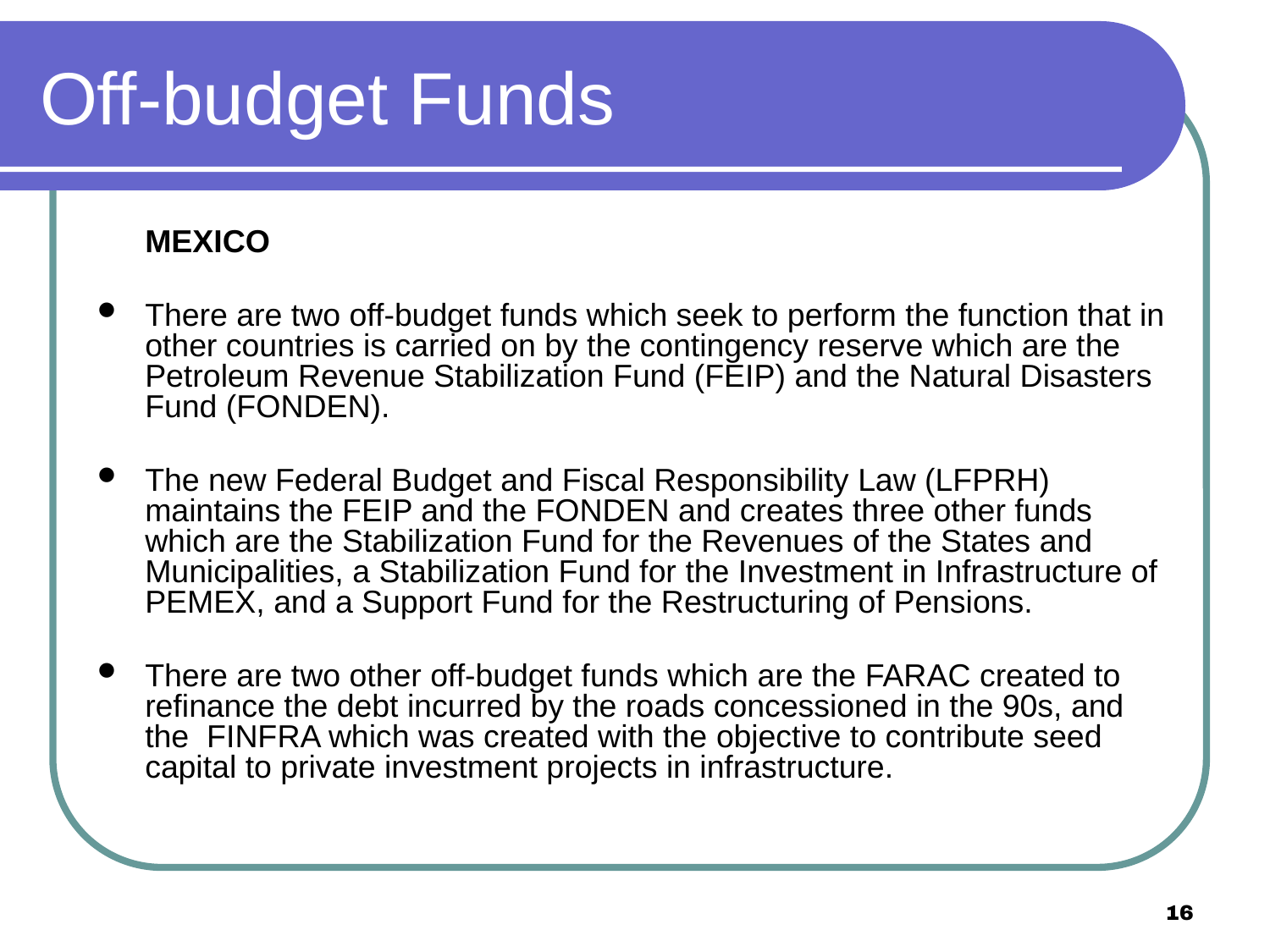

# Off-budget Funds
	MEXICO

There are two off-budget funds which seek to perform the function that in other countries is carried on by the contingency reserve which are the Petroleum Revenue Stabilization Fund (FEIP) and the Natural Disasters Fund (FONDEN).

The new Federal Budget and Fiscal Responsibility Law (LFPRH) maintains the FEIP and the FONDEN and creates three other funds which are the Stabilization Fund for the Revenues of the States and Municipalities, a Stabilization Fund for the Investment in Infrastructure of PEMEX, and a Support Fund for the Restructuring of Pensions.

There are two other off-budget funds which are the FARAC created to refinance the debt incurred by the roads concessioned in the 90s, and the  FINFRA which was created with the objective to contribute seed capital to private investment projects in infrastructure.
16